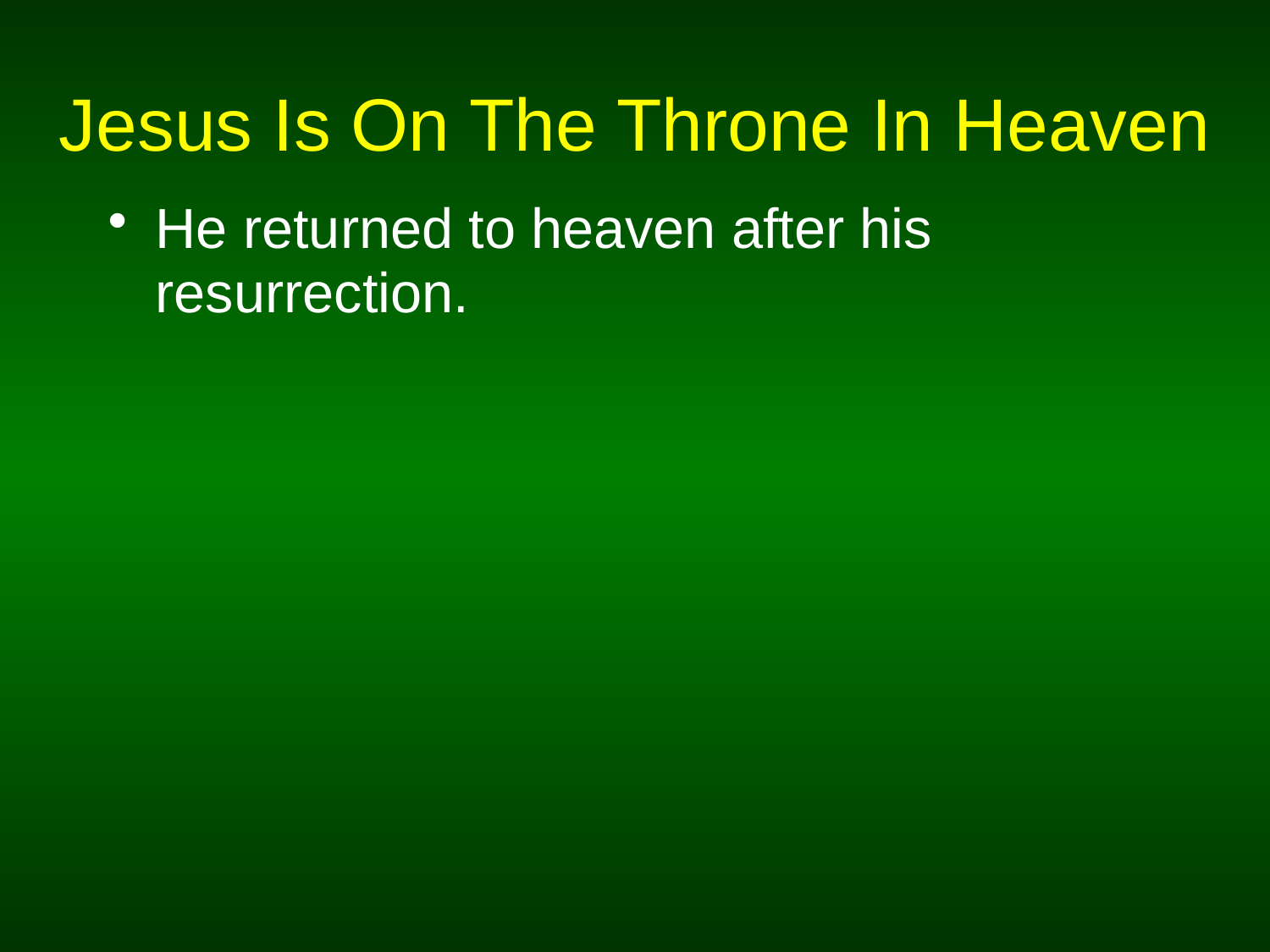

# Jesus Is On The Throne In Heaven
He returned to heaven after his resurrection.